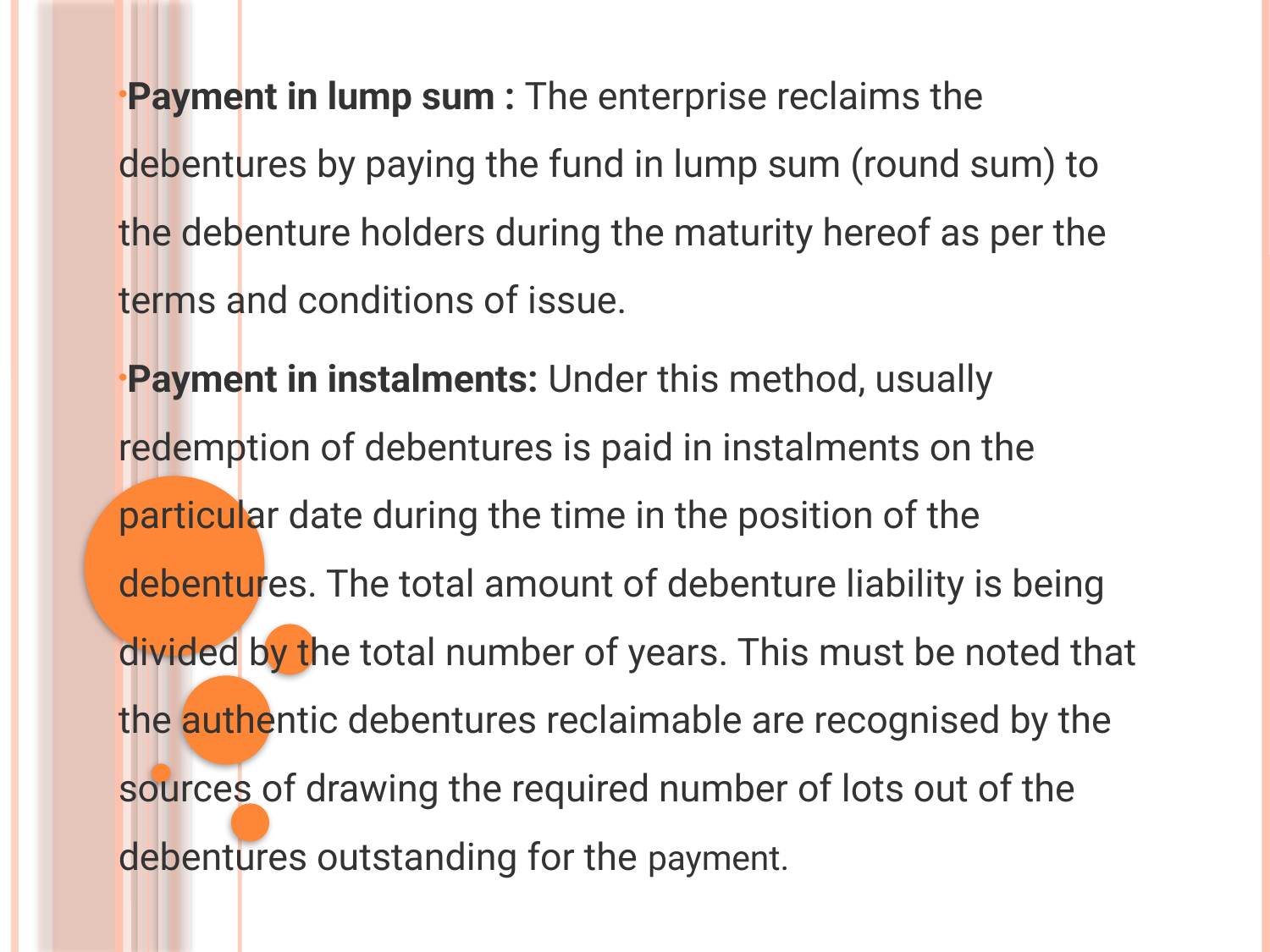

#
Payment in lump sum : The enterprise reclaims the debentures by paying the fund in lump sum (round sum) to the debenture holders during the maturity hereof as per the terms and conditions of issue.
Payment in instalments: Under this method, usually redemption of debentures is paid in instalments on the particular date during the time in the position of the debentures. The total amount of debenture liability is being divided by the total number of years. This must be noted that the authentic debentures reclaimable are recognised by the sources of drawing the required number of lots out of the debentures outstanding for the payment.